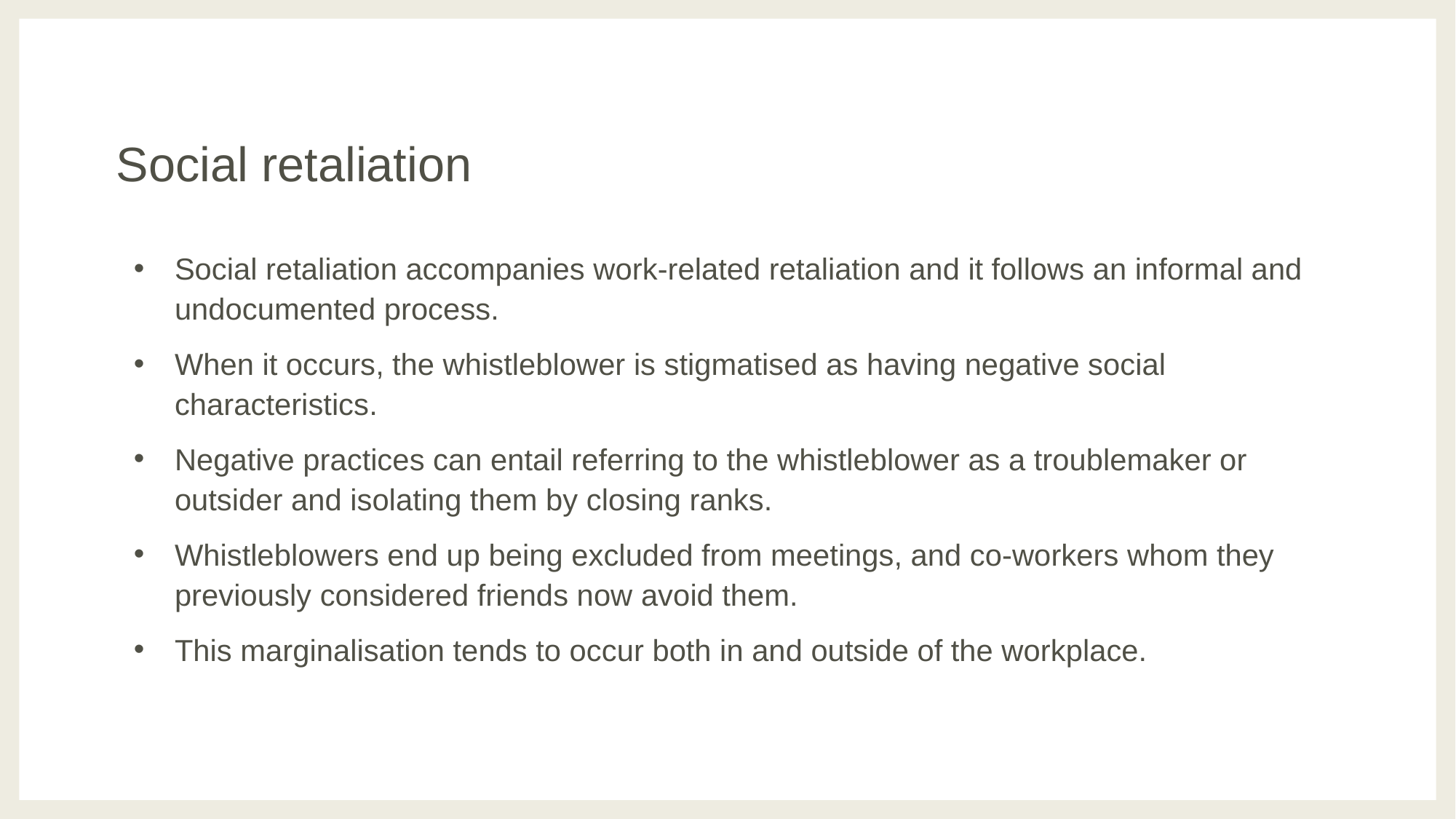

# Social retaliation
Social retaliation accompanies work-related retaliation and it follows an informal and undocumented process.
When it occurs, the whistleblower is stigmatised as having negative social characteristics.
Negative practices can entail referring to the whistleblower as a troublemaker or outsider and isolating them by closing ranks.
Whistleblowers end up being excluded from meetings, and co-workers whom they previously considered friends now avoid them.
This marginalisation tends to occur both in and outside of the workplace.